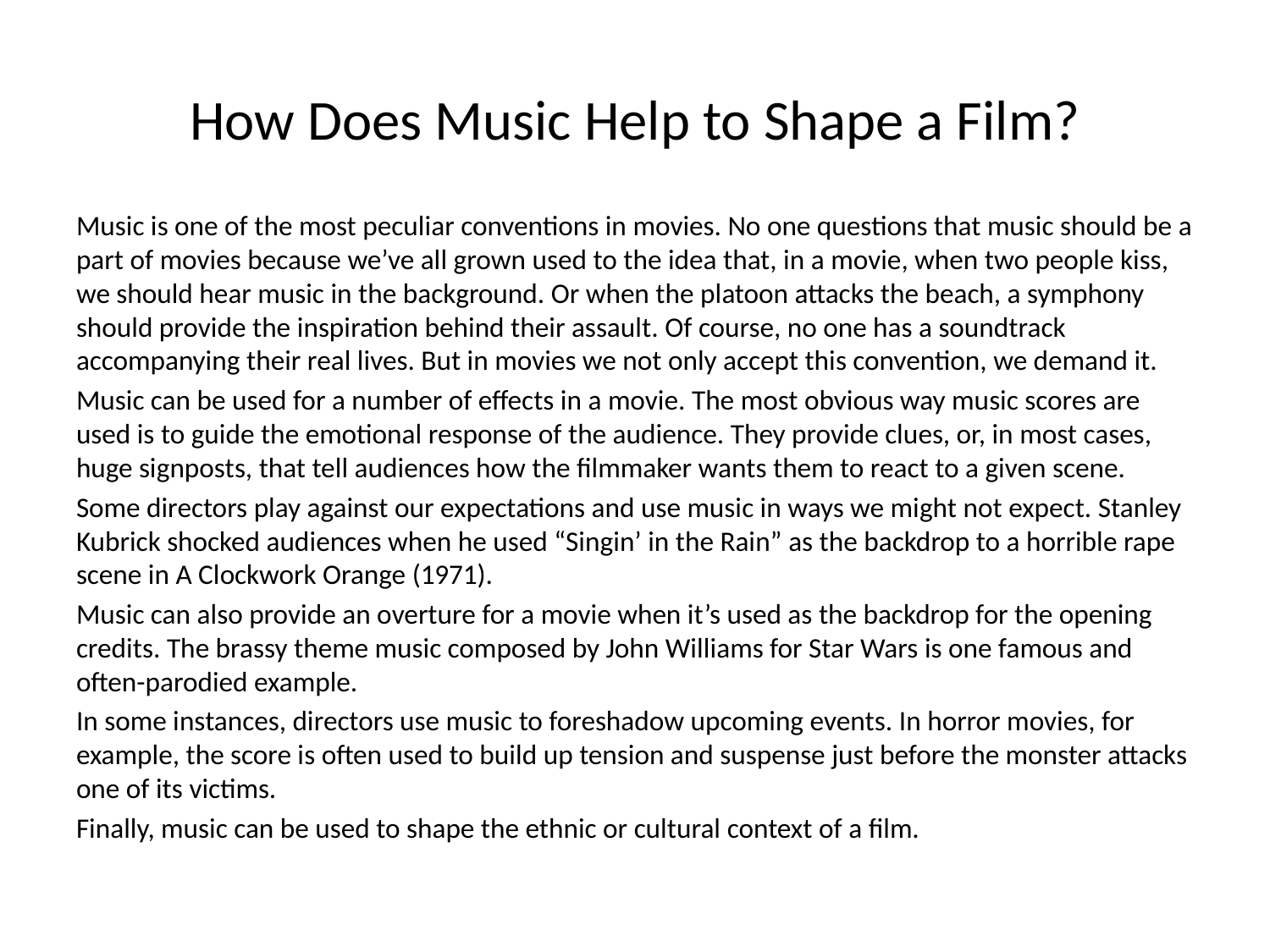

# How Does Music Help to Shape a Film?
Music is one of the most peculiar conventions in movies. No one questions that music should be a part of movies because we’ve all grown used to the idea that, in a movie, when two people kiss, we should hear music in the background. Or when the platoon attacks the beach, a symphony should provide the inspiration behind their assault. Of course, no one has a soundtrack accompanying their real lives. But in movies we not only accept this convention, we demand it.
Music can be used for a number of effects in a movie. The most obvious way music scores are used is to guide the emotional response of the audience. They provide clues, or, in most cases, huge signposts, that tell audiences how the filmmaker wants them to react to a given scene.
Some directors play against our expectations and use music in ways we might not expect. Stanley Kubrick shocked audiences when he used “Singin’ in the Rain” as the backdrop to a horrible rape scene in A Clockwork Orange (1971).
Music can also provide an overture for a movie when it’s used as the backdrop for the opening credits. The brassy theme music composed by John Williams for Star Wars is one famous and often-parodied example.
In some instances, directors use music to foreshadow upcoming events. In horror movies, for example, the score is often used to build up tension and suspense just before the monster attacks one of its victims.
Finally, music can be used to shape the ethnic or cultural context of a film.